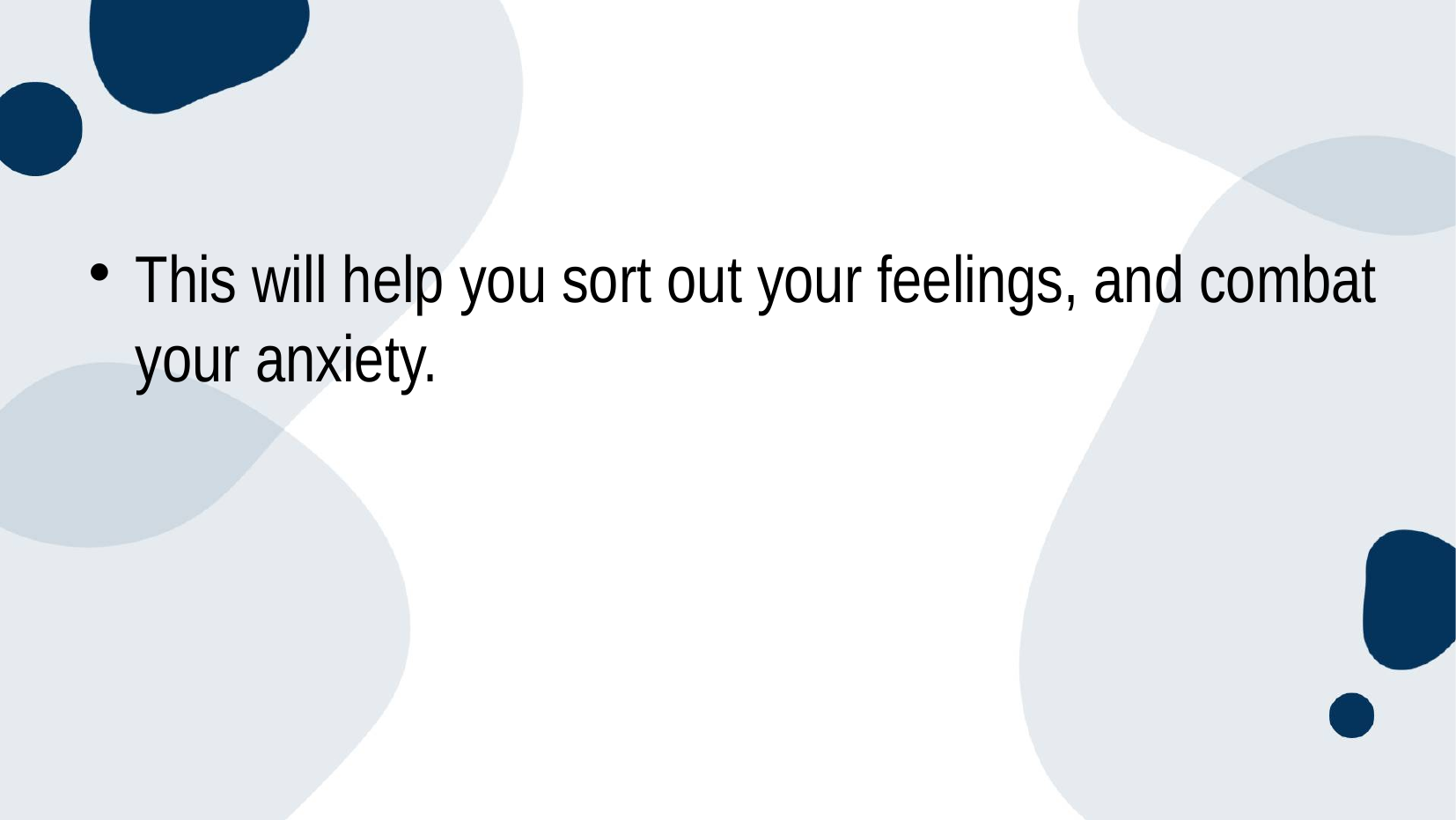

#
This will help you sort out your feelings, and combat your anxiety.